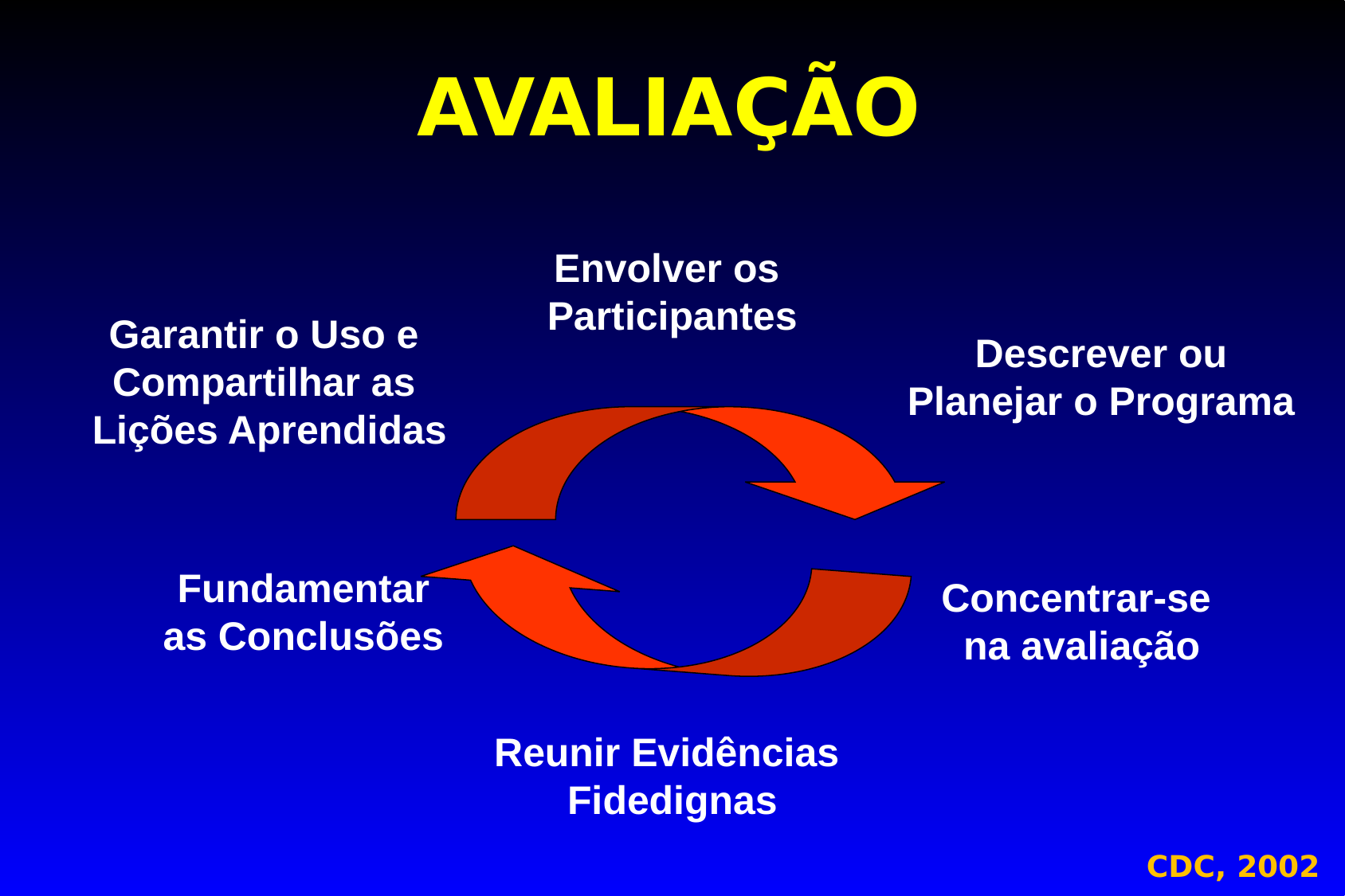

AVALIAÇÃO
Envolver os
Participantes
Garantir o Uso e
Compartilhar as
Lições Aprendidas
Descrever ou
Planejar o Programa

Fundamentar
as Conclusões

Concentrar-se
na avaliação
Reunir Evidências
Fidedignas
CDC, 2002